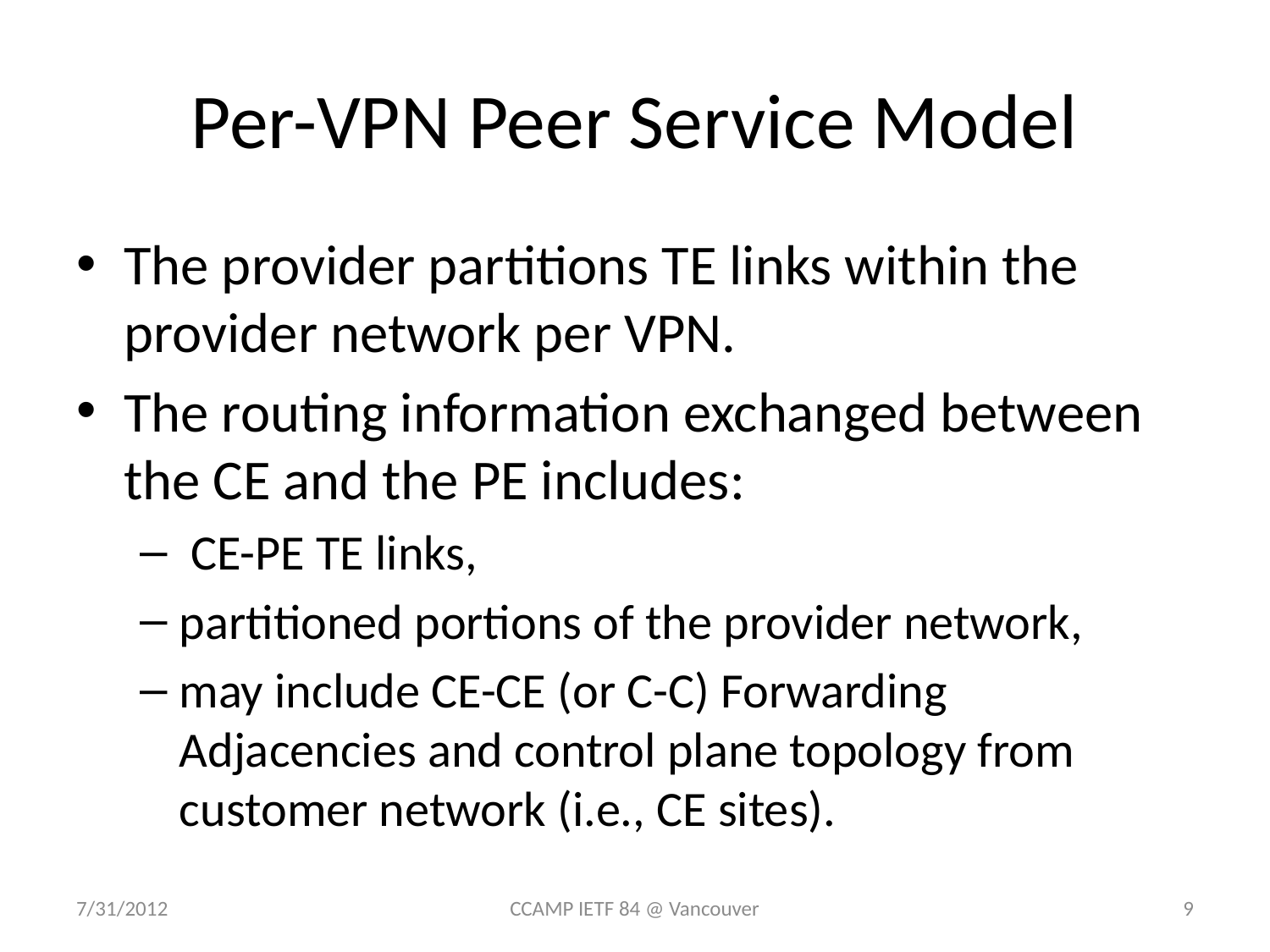

# Per-VPN Peer Service Model
The provider partitions TE links within the provider network per VPN.
The routing information exchanged between the CE and the PE includes:
 CE-PE TE links,
partitioned portions of the provider network,
may include CE-CE (or C-C) Forwarding Adjacencies and control plane topology from customer network (i.e., CE sites).
7/31/2012
CCAMP IETF 84 @ Vancouver
9